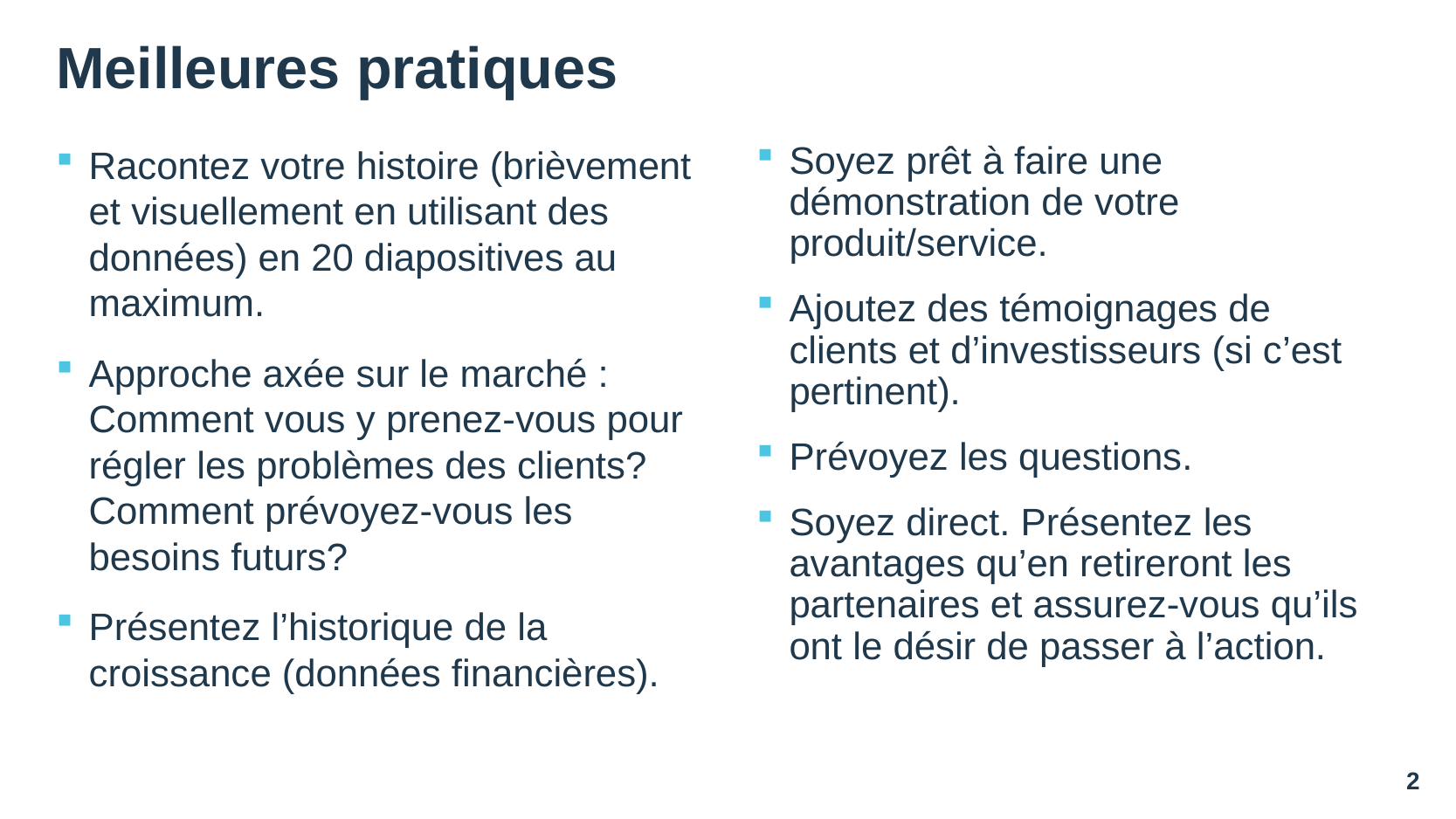

# Meilleures pratiques
Racontez votre histoire (brièvement et visuellement en utilisant des données) en 20 diapositives au maximum.
Approche axée sur le marché : Comment vous y prenez-vous pour régler les problèmes des clients? Comment prévoyez-vous les besoins futurs?
Présentez l’historique de la croissance (données financières).
Soyez prêt à faire une démonstration de votre produit/service.
Ajoutez des témoignages de clients et d’investisseurs (si c’est pertinent).
Prévoyez les questions.
Soyez direct. Présentez les avantages qu’en retireront les partenaires et assurez-vous qu’ils ont le désir de passer à l’action.